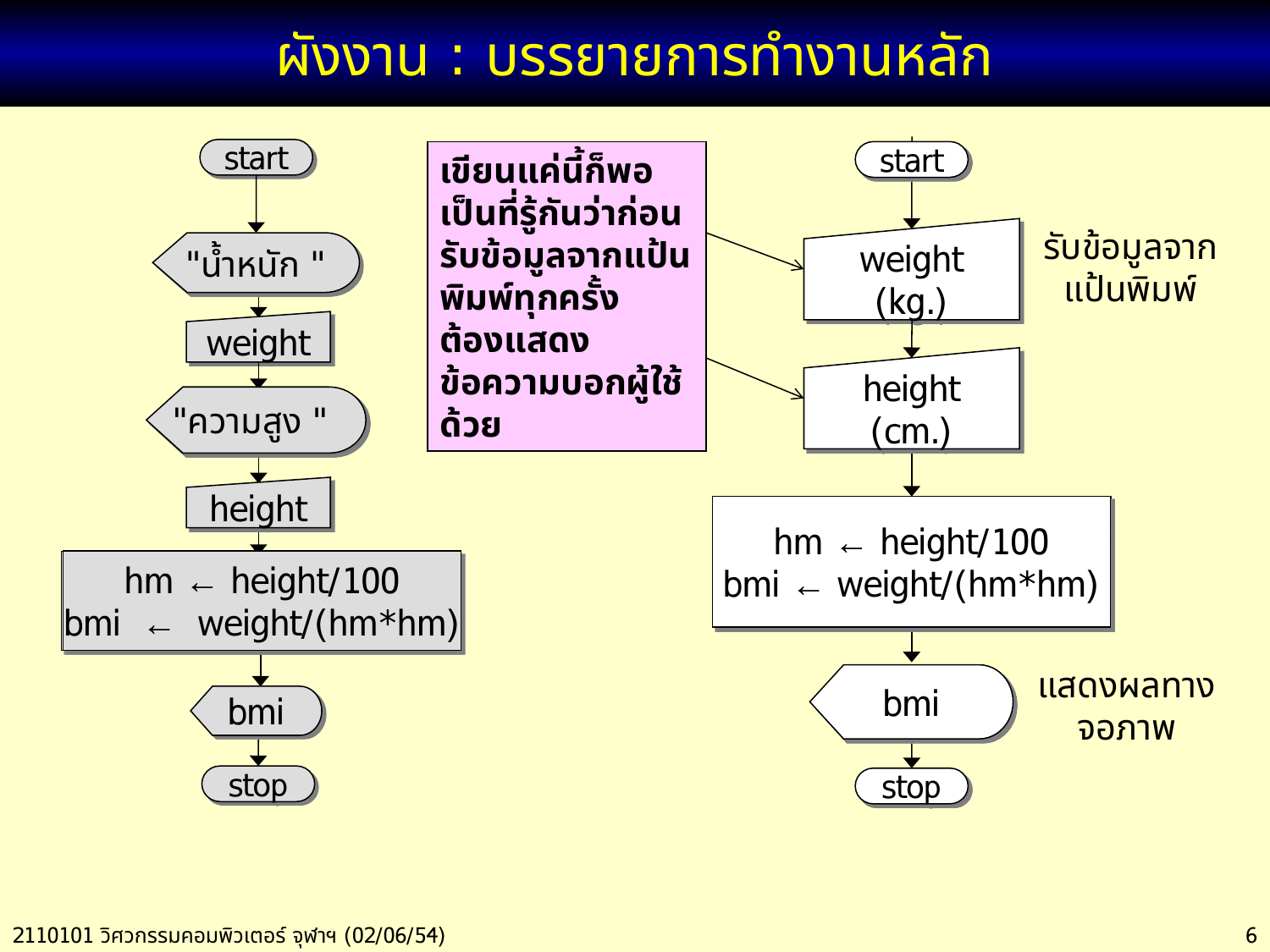

# ผังงาน : บรรยายการทำงานหลัก
weight
(kg.)
start
รับข้อมูลจากแป้นพิมพ์
height
(cm.)
hm = height/100
bmi = weight/(hm*hm)
bmi
แสดงผลทางจอภาพ
stop
start
"น้ำหนัก "
weight
"ความสูง "
height
hm = height/100
bmi = weight/(hm*hm)
bmi
stop
เขียนแค่นี้ก็พอ
เป็นที่รู้กันว่าก่อนรับข้อมูลจากแป้นพิมพ์ทุกครั้ง ต้องแสดงข้อความบอกผู้ใช้ด้วย
hm ← height/100
bmi ← weight/(hm*hm)
hm ← height/100
bmi  ←  weight/(hm*hm)